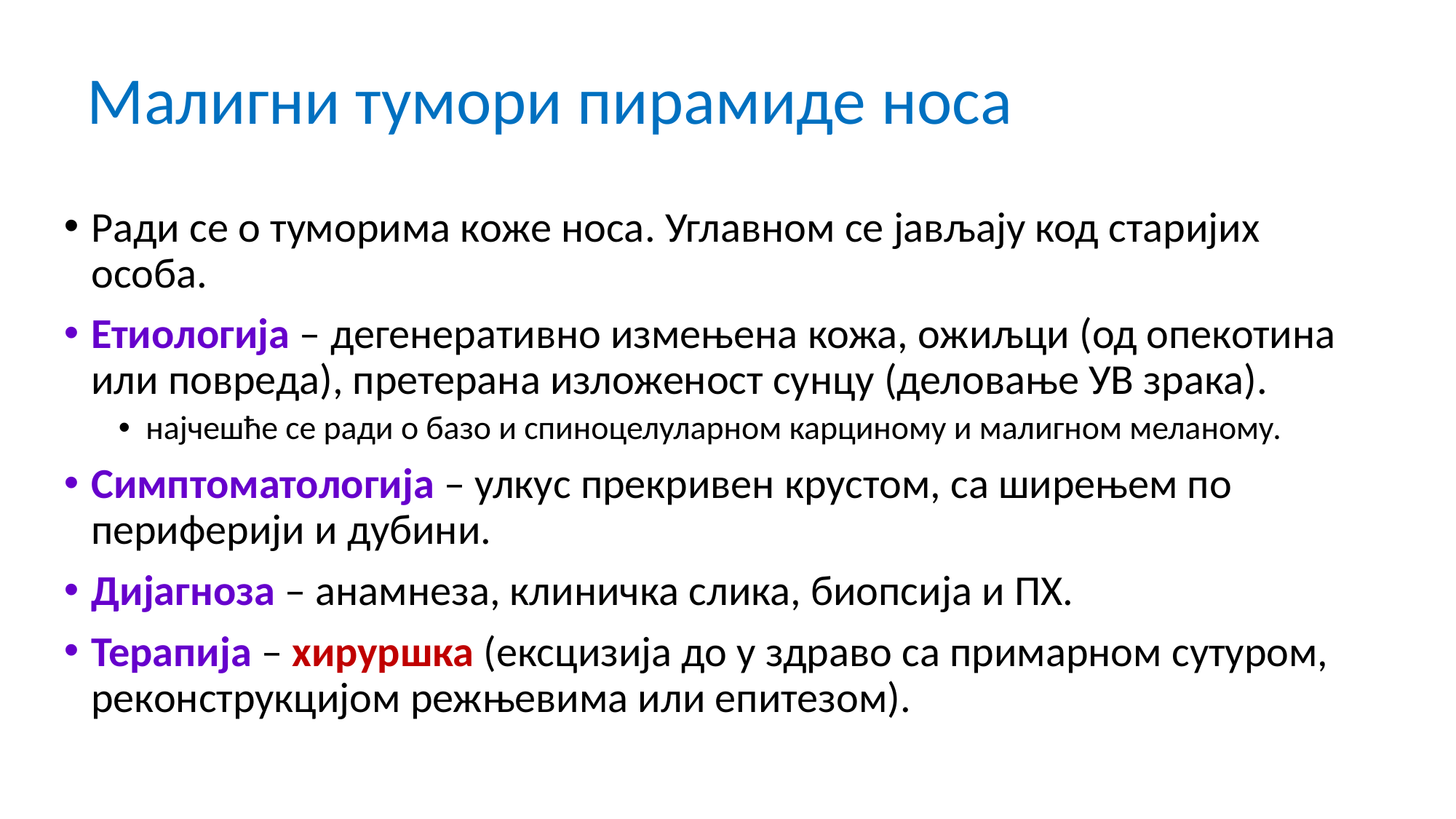

# Малигни тумори пирамиде носа
Ради се о туморима коже носа. Углавном се јављају код старијих особа.
Етиологија – дегенеративно измењена кожа, ожиљци (од опекотина или повреда), претерана изложеност сунцу (деловање УВ зрака).
најчешће се ради о базо и спиноцелуларном карциному и малигном меланому.
Симптоматологија – улкус прекривен крустом, са ширењем по периферији и дубини.
Дијагноза – анамнеза, клиничка слика, биопсија и ПХ.
Терапија – хируршка (ексцизија до у здраво са примарном сутуром, реконструкцијом режњевима или епитезом).